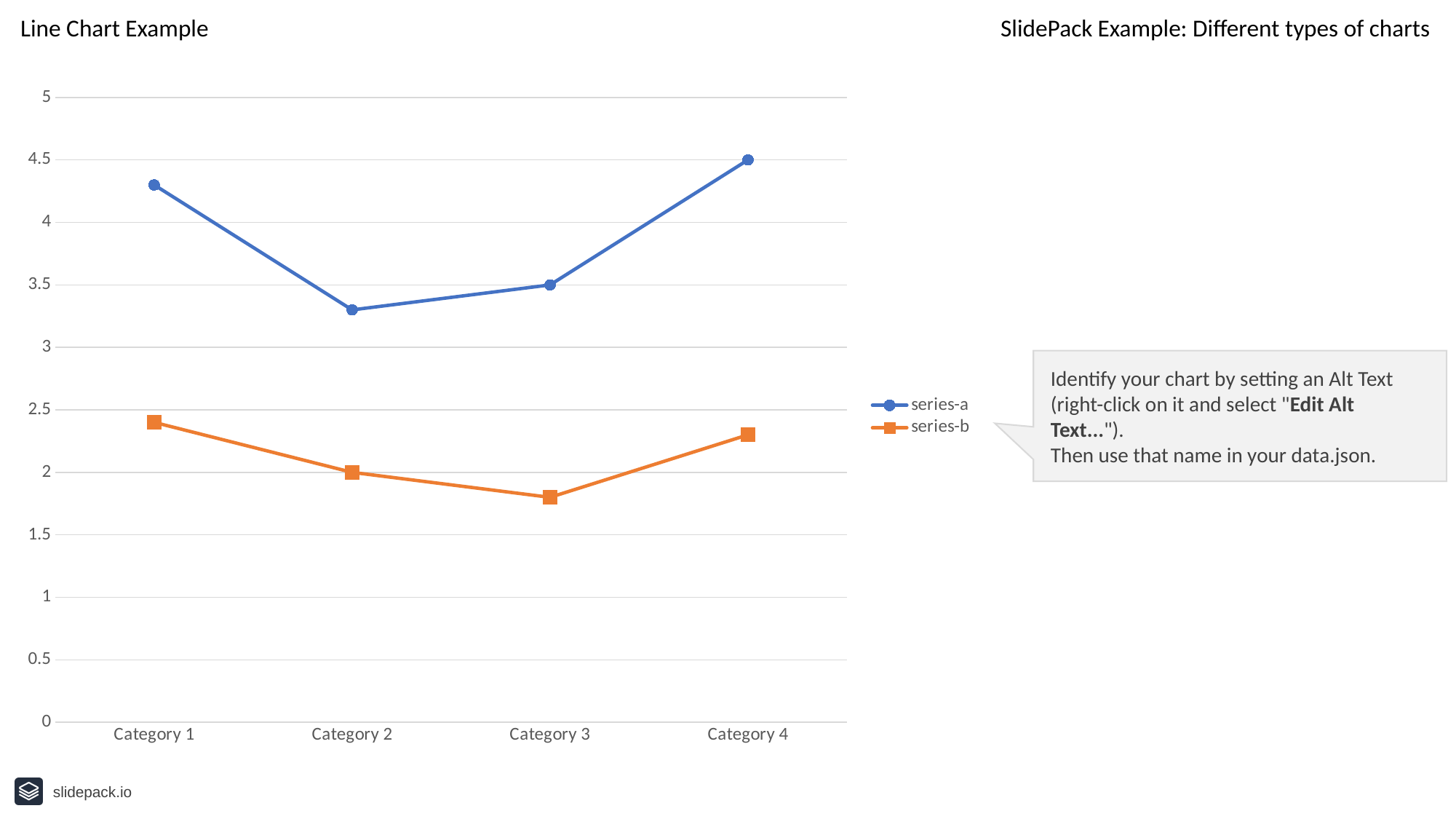

Line Chart Example
SlidePack Example: Different types of charts

### Chart

| Category | series-a | series-b |
|---|---|---|
| Category 1 | 4.3 | 2.4 |
| Category 2 | 3.3 | 2.0 |
| Category 3 | 3.5 | 1.8 |
| Category 4 | 4.5 | 2.3 |
Identify your chart by setting an Alt Text (right-click on it and select "Edit Alt Text...").
Then use that name in your data.json.